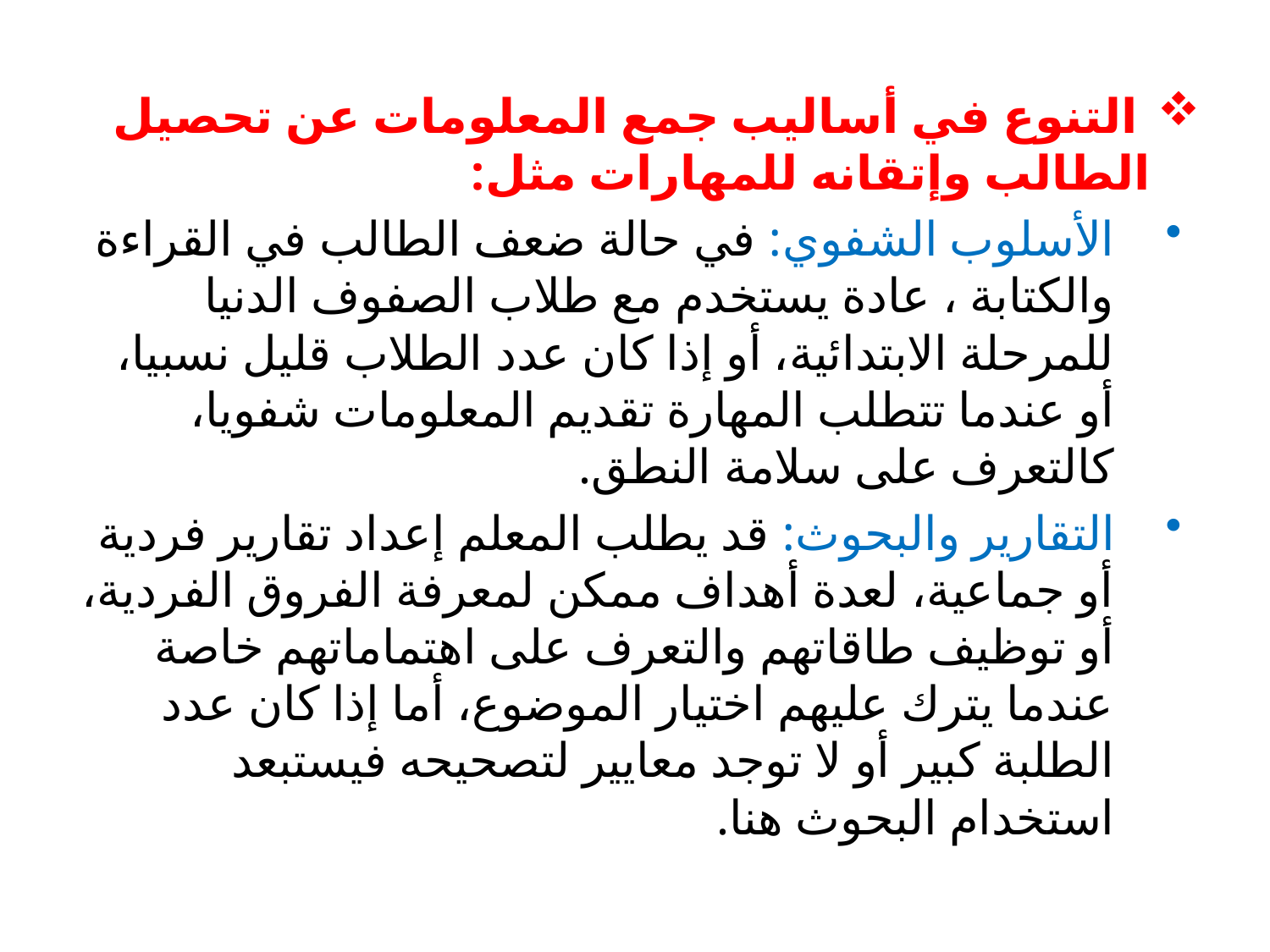

التنوع في أساليب جمع المعلومات عن تحصيل الطالب وإتقانه للمهارات مثل:
الأسلوب الشفوي: في حالة ضعف الطالب في القراءة والكتابة ، عادة يستخدم مع طلاب الصفوف الدنيا للمرحلة الابتدائية، أو إذا كان عدد الطلاب قليل نسبيا، أو عندما تتطلب المهارة تقديم المعلومات شفويا، كالتعرف على سلامة النطق.
التقارير والبحوث: قد يطلب المعلم إعداد تقارير فردية أو جماعية، لعدة أهداف ممكن لمعرفة الفروق الفردية، أو توظيف طاقاتهم والتعرف على اهتماماتهم خاصة عندما يترك عليهم اختيار الموضوع، أما إذا كان عدد الطلبة كبير أو لا توجد معايير لتصحيحه فيستبعد استخدام البحوث هنا.